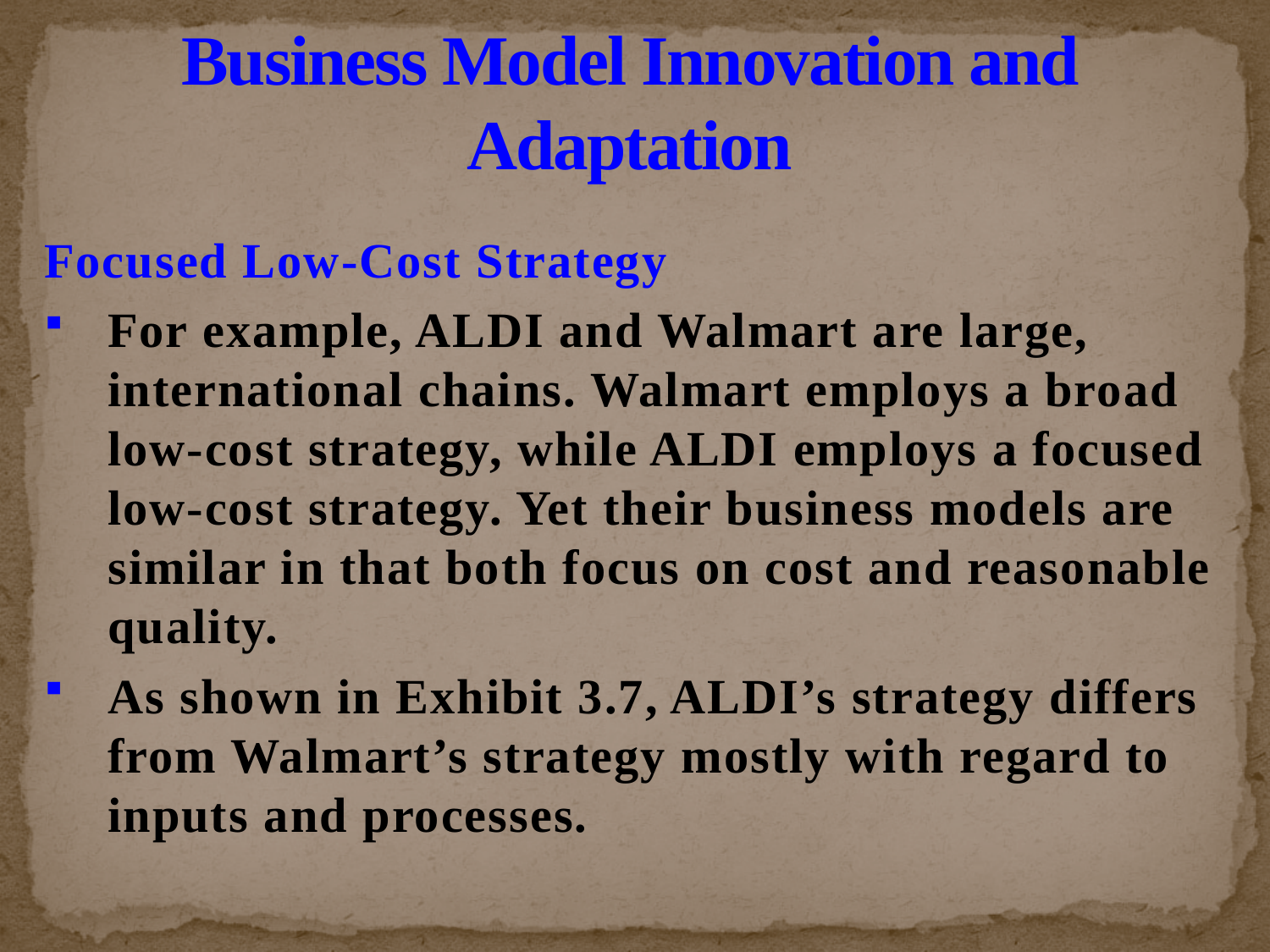

# Business Model Innovation and Adaptation
Focused Low-Cost Strategy
For example, ALDI and Walmart are large, international chains. Walmart employs a broad low-cost strategy, while ALDI employs a focused low-cost strategy. Yet their business models are similar in that both focus on cost and reasonable quality.
As shown in Exhibit 3.7, ALDI’s strategy differs from Walmart’s strategy mostly with regard to inputs and processes.